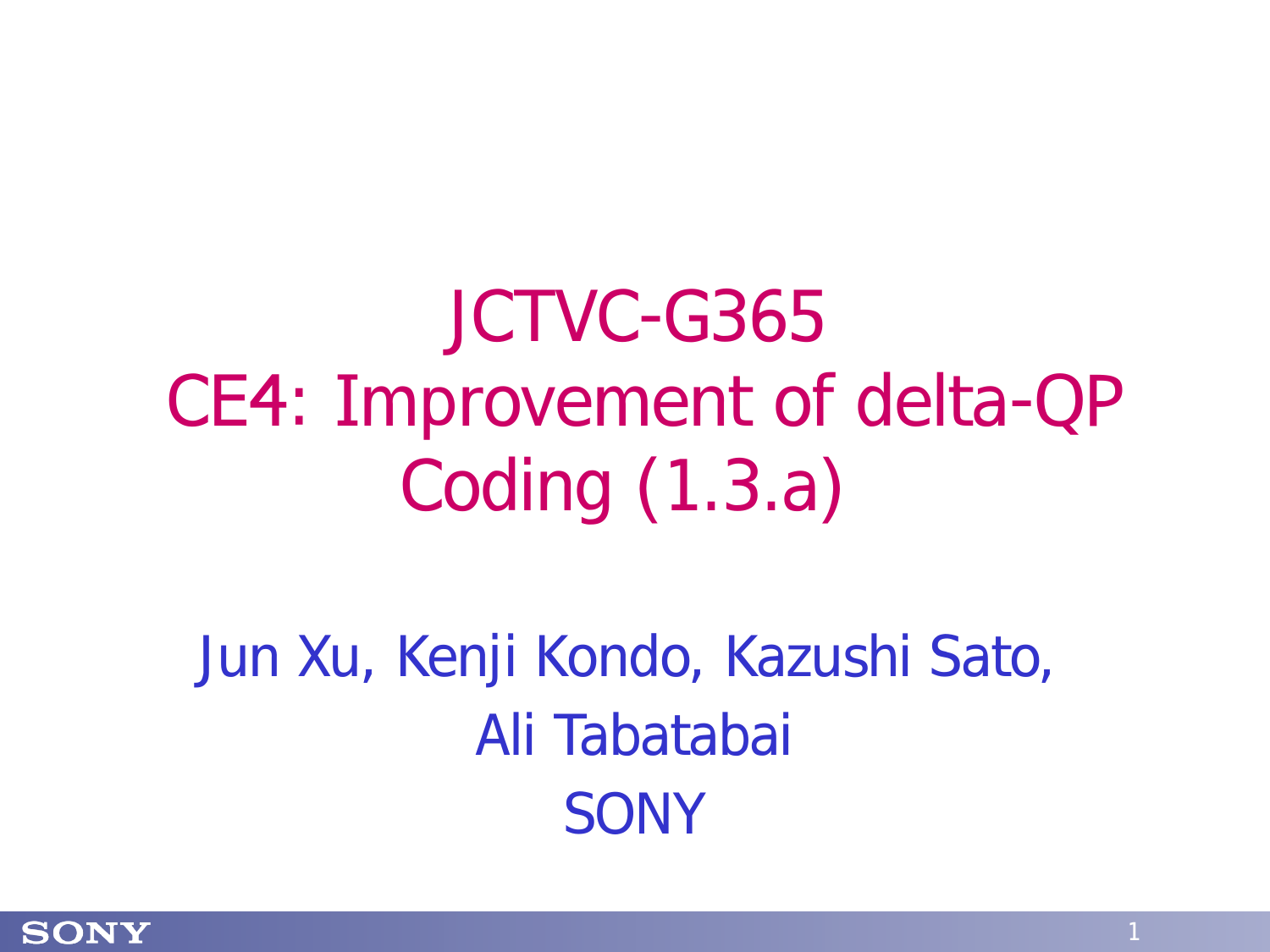

# JCTVC-G365 CE4: Improvement of delta-QP Coding (1.3.a)
Jun Xu, Kenji Kondo, Kazushi Sato,
Ali Tabatabai
SONY
1